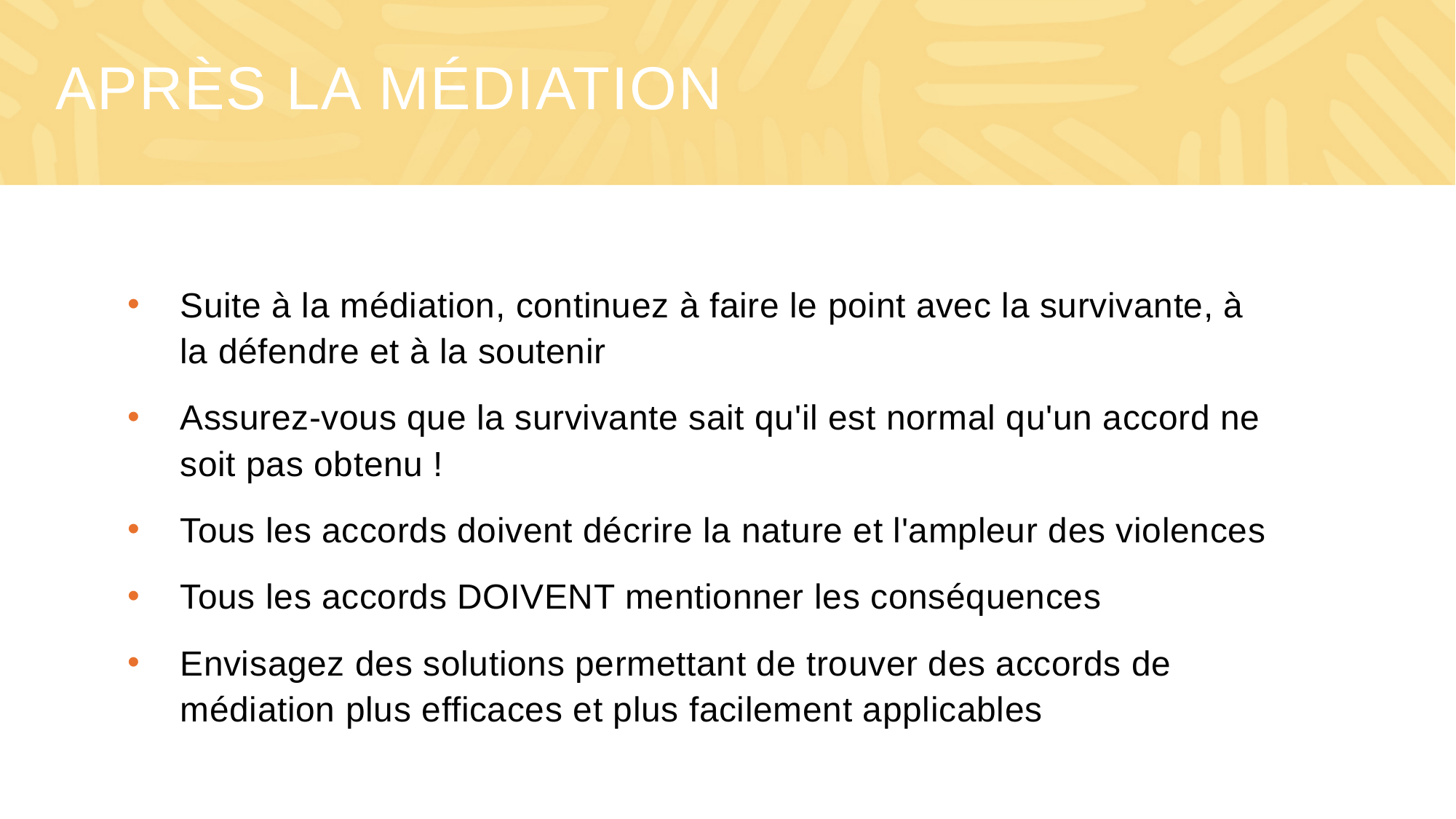

# Après la médiation
Suite à la médiation, continuez à faire le point avec la survivante, à la défendre et à la soutenir
Assurez-vous que la survivante sait qu'il est normal qu'un accord ne soit pas obtenu !
Tous les accords doivent décrire la nature et l'ampleur des violences
Tous les accords DOIVENT mentionner les conséquences
Envisagez des solutions permettant de trouver des accords de médiation plus efficaces et plus facilement applicables